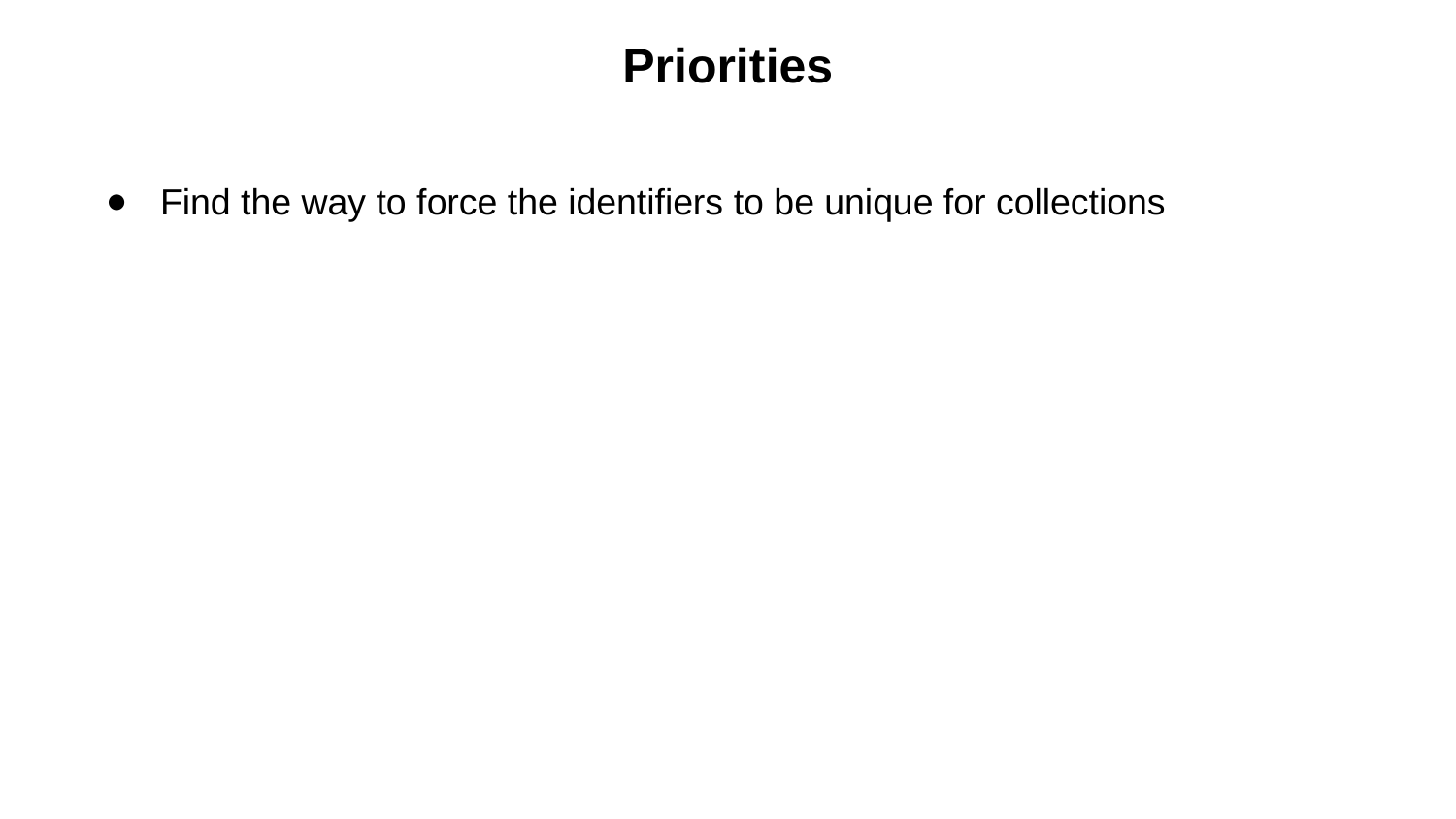

# Priorities
Find the way to force the identifiers to be unique for collections